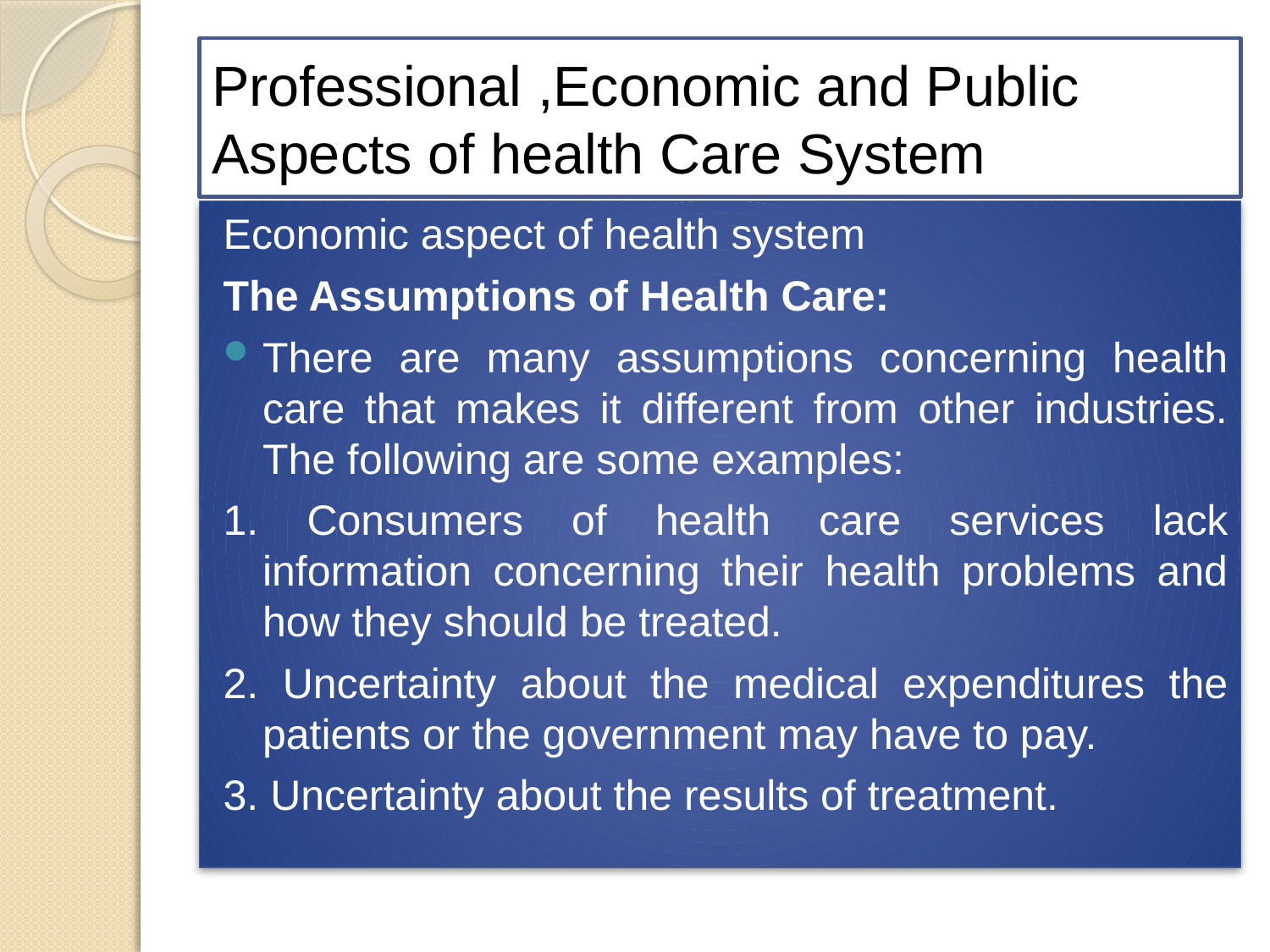

# Professional ,Economic and Public Aspects of health Care System
Economic aspect of health system
The Assumptions of Health Care:
There are many assumptions concerning health care that makes it different from other industries. The following are some examples:
1. Consumers of health care services lack information concerning their health problems and how they should be treated.
2. Uncertainty about the medical expenditures the patients or the government may have to pay.
3. Uncertainty about the results of treatment.